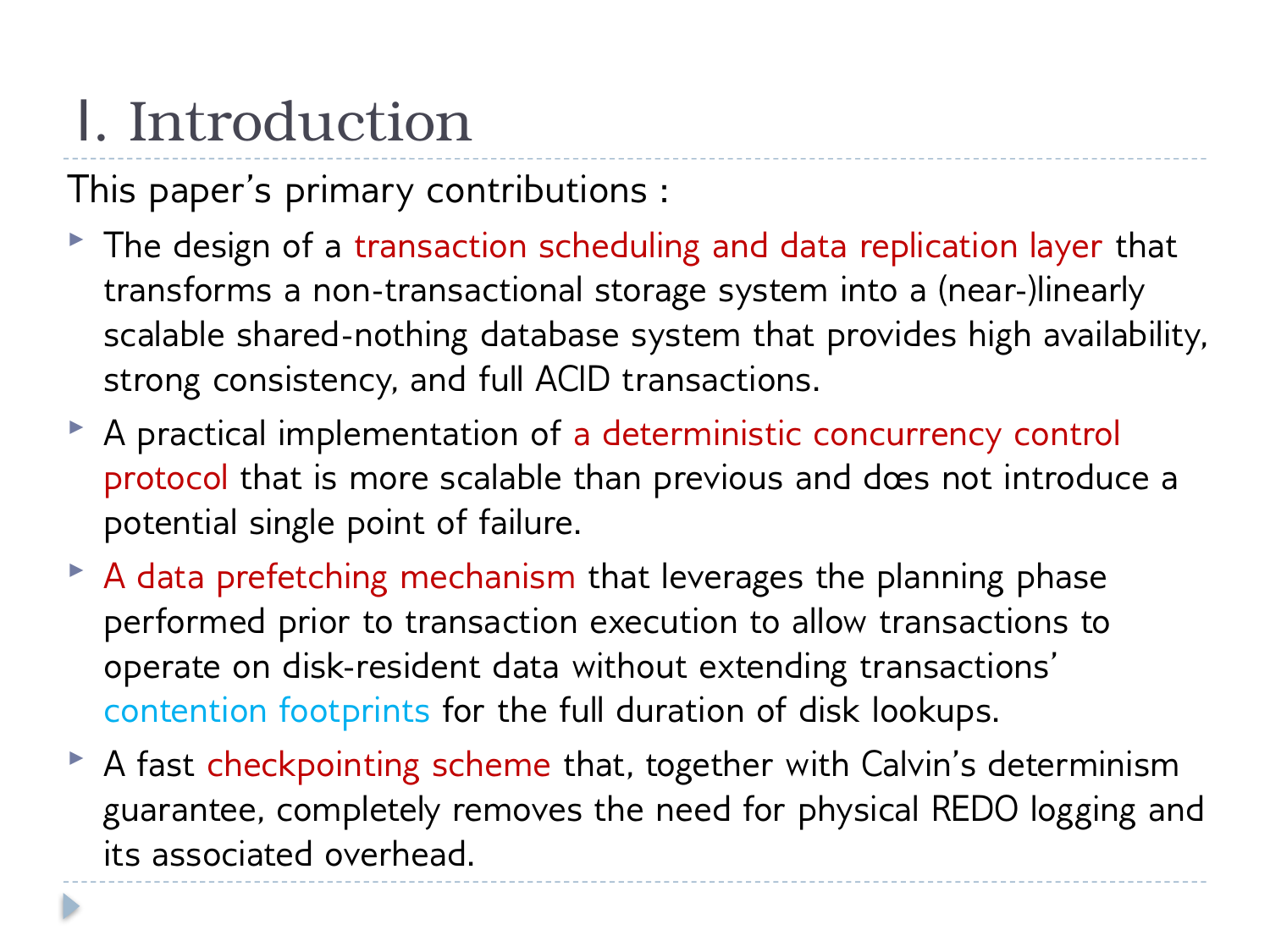

# Ⅰ. Introduction
This paper’s primary contributions :
The design of a transaction scheduling and data replication layer that transforms a non-transactional storage system into a (near-)linearly scalable shared-nothing database system that provides high availability, strong consistency, and full ACID transactions.
A practical implementation of a deterministic concurrency control protocol that is more scalable than previous and does not introduce a potential single point of failure.
A data prefetching mechanism that leverages the planning phase performed prior to transaction execution to allow transactions to operate on disk-resident data without extending transactions’ contention footprints for the full duration of disk lookups.
A fast checkpointing scheme that, together with Calvin’s determinism guarantee, completely removes the need for physical REDO logging and its associated overhead.